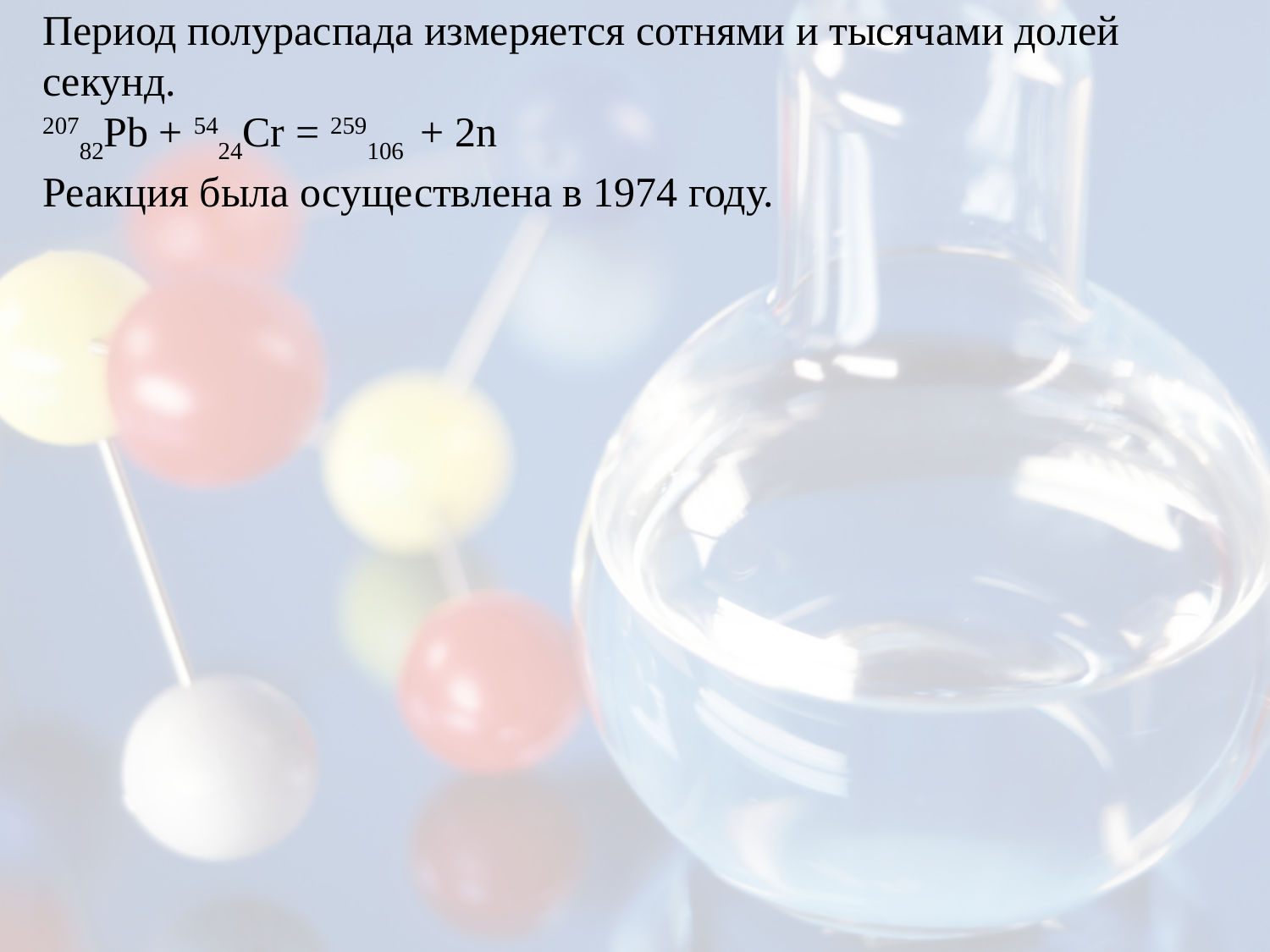

Период полураспада измеряется сотнями и тысячами долей секунд.
20782Pb + 5424Cr = 259106  + 2n
Реакция была осуществлена в 1974 году.